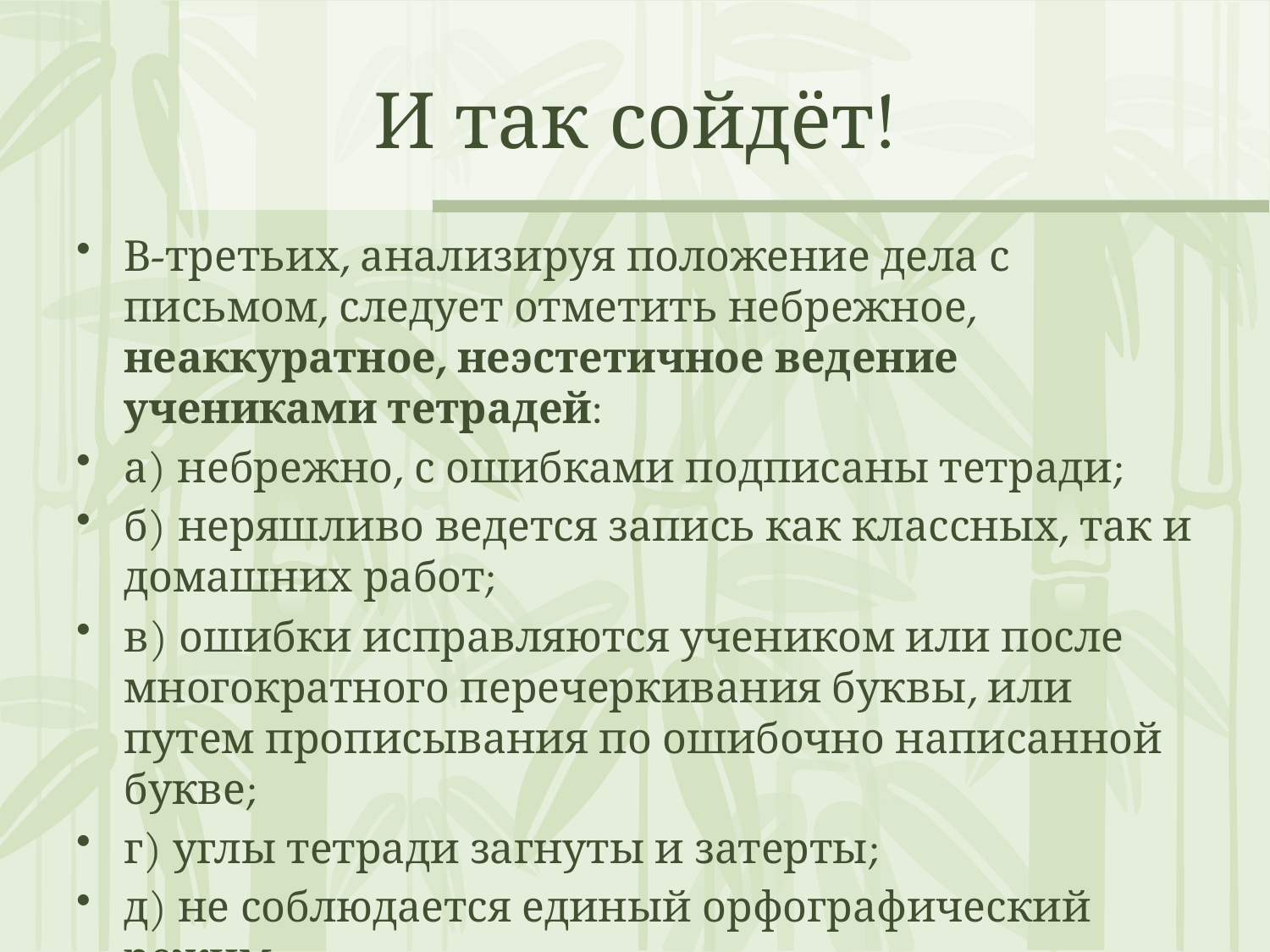

# И так сойдёт!
В-третьих, анализируя положение дела с письмом, следует отметить небрежное, неаккуратное, неэстетичное ведение учениками тетрадей:
а) небрежно, с ошибками подписаны тетради;
б) неряшливо ведется запись как классных, так и домашних работ;
в) ошибки исправляются учеником или после многократного перечеркивания буквы, или путем прописывания по ошибочно написанной букве;
г) углы тетради загнуты и затерты;
д) не соблюдается единый орфографический режим.